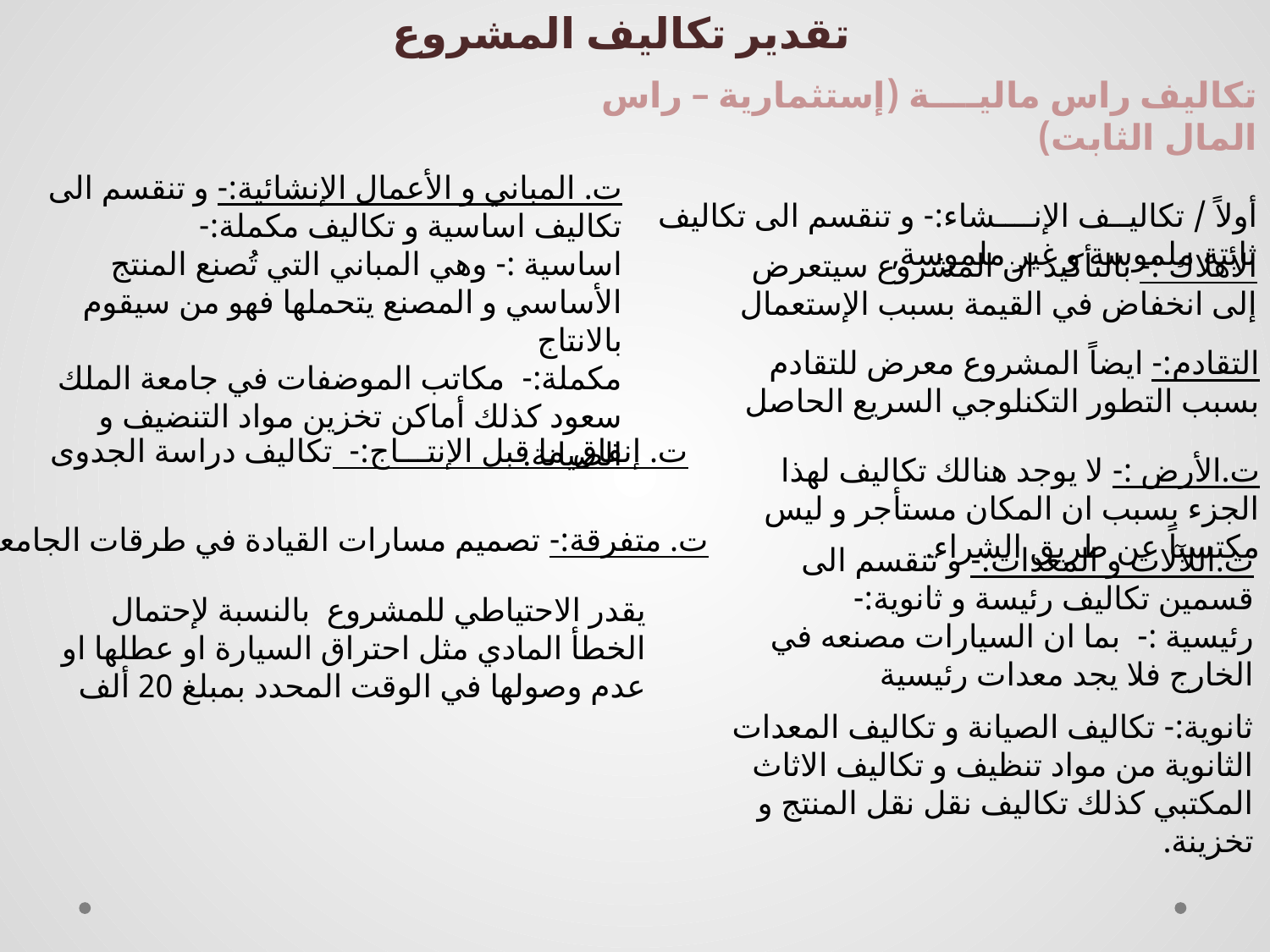

تقدير تكاليف المشروع
تكاليف راس ماليــــة (إستثمارية – راس المال الثابت)

أولاً / تكاليــف الإنــــشاء:- و تنقسم الى تكاليف ثابتة ملموسة و غير ملموسة,
ت. المباني و الأعمال الإنشائية:- و تنقسم الى تكاليف اساسية و تكاليف مكملة:-
اساسية :- وهي المباني التي تُصنع المنتج الأساسي و المصنع يتحملها فهو من سيقوم بالانتاج
مكملة:-  مكاتب الموضفات في جامعة الملك سعود كذلك أماكن تخزين مواد التنضيف و الصيانة.
الأهلاك :- بالتأكيد ان المشروع سيتعرض إلى انخفاض في القيمة بسبب الإستعمال
التقادم:- ايضاً المشروع معرض للتقادم بسبب التطور التكنلوجي السريع الحاصل
ت. إنفاق ما قبل الإنتـــاج:-  تكاليف دراسة الجدوى
ت.الأرض :- لا يوجد هنالك تكاليف لهذا الجزء بسبب ان المكان مستأجر و ليس مكتسباً عن طريق الشراء.
ت. متفرقة:- تصميم مسارات القيادة في طرقات الجامعة
ت.اللآلات و المعدات:- و تنقسم الى قسمين تكاليف رئيسة و ثانوية:-
رئيسية :-  بما ان السيارات مصنعه في الخارج فلا يجد معدات رئيسية
يقدر الاحتياطي للمشروع  بالنسبة لإحتمال الخطأ المادي مثل احتراق السيارة او عطلها او عدم وصولها في الوقت المحدد بمبلغ 20 ألف
ثانوية:- تكاليف الصيانة و تكاليف المعدات الثانوية من مواد تنظيف و تكاليف الاثاث المكتبي كذلك تكاليف نقل نقل المنتج و تخزينة.